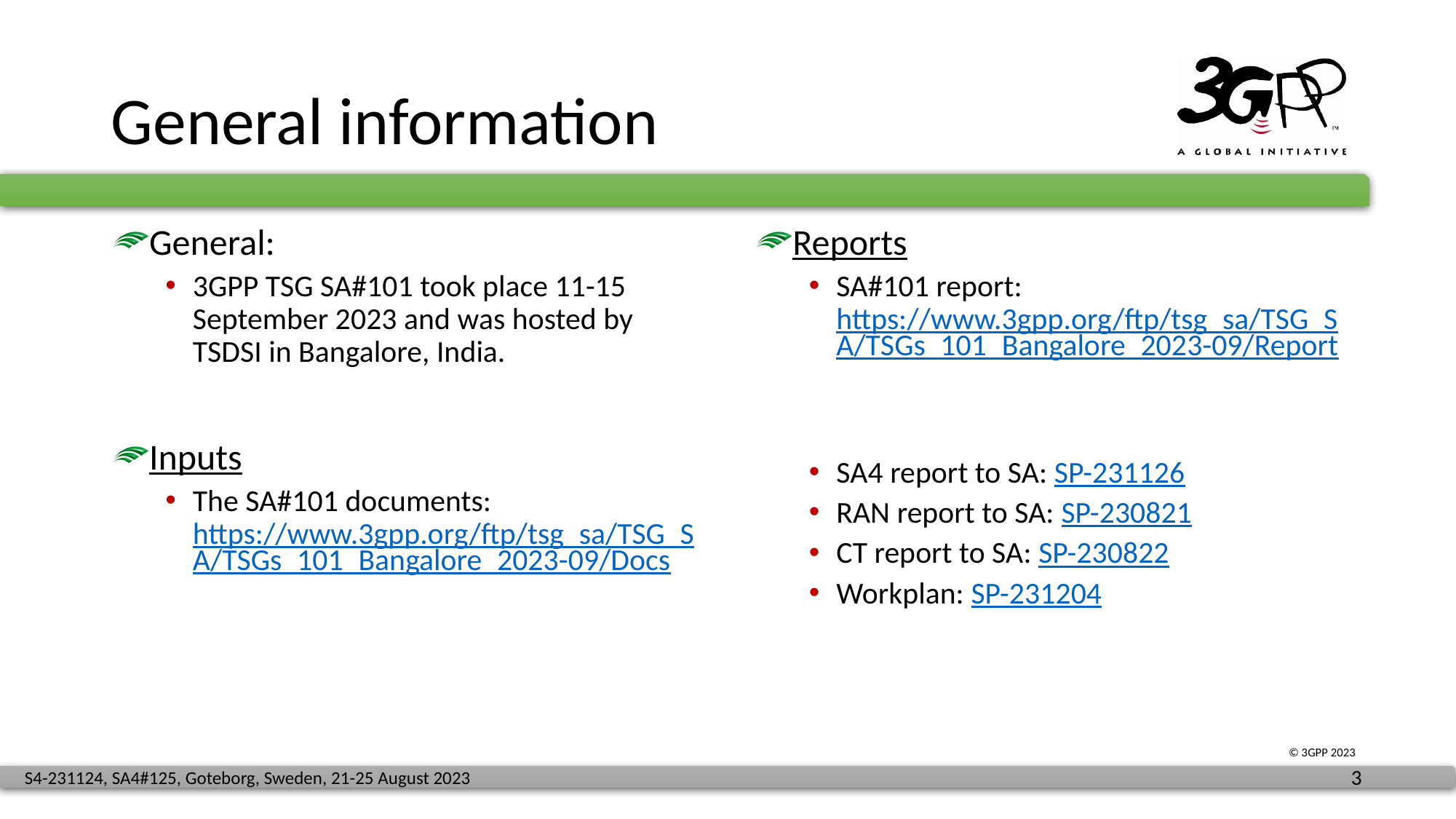

# General information
General:
3GPP TSG SA#101 took place 11-15 September 2023 and was hosted by TSDSI in Bangalore, India.

Inputs
The SA#101 documents: https://www.3gpp.org/ftp/tsg_sa/TSG_SA/TSGs_101_Bangalore_2023-09/Docs
Reports
SA#101 report: https://www.3gpp.org/ftp/tsg_sa/TSG_SA/TSGs_101_Bangalore_2023-09/Report

SA4 report to SA: SP-231126
RAN report to SA: SP-230821
CT report to SA: SP-230822
Workplan: SP-231204